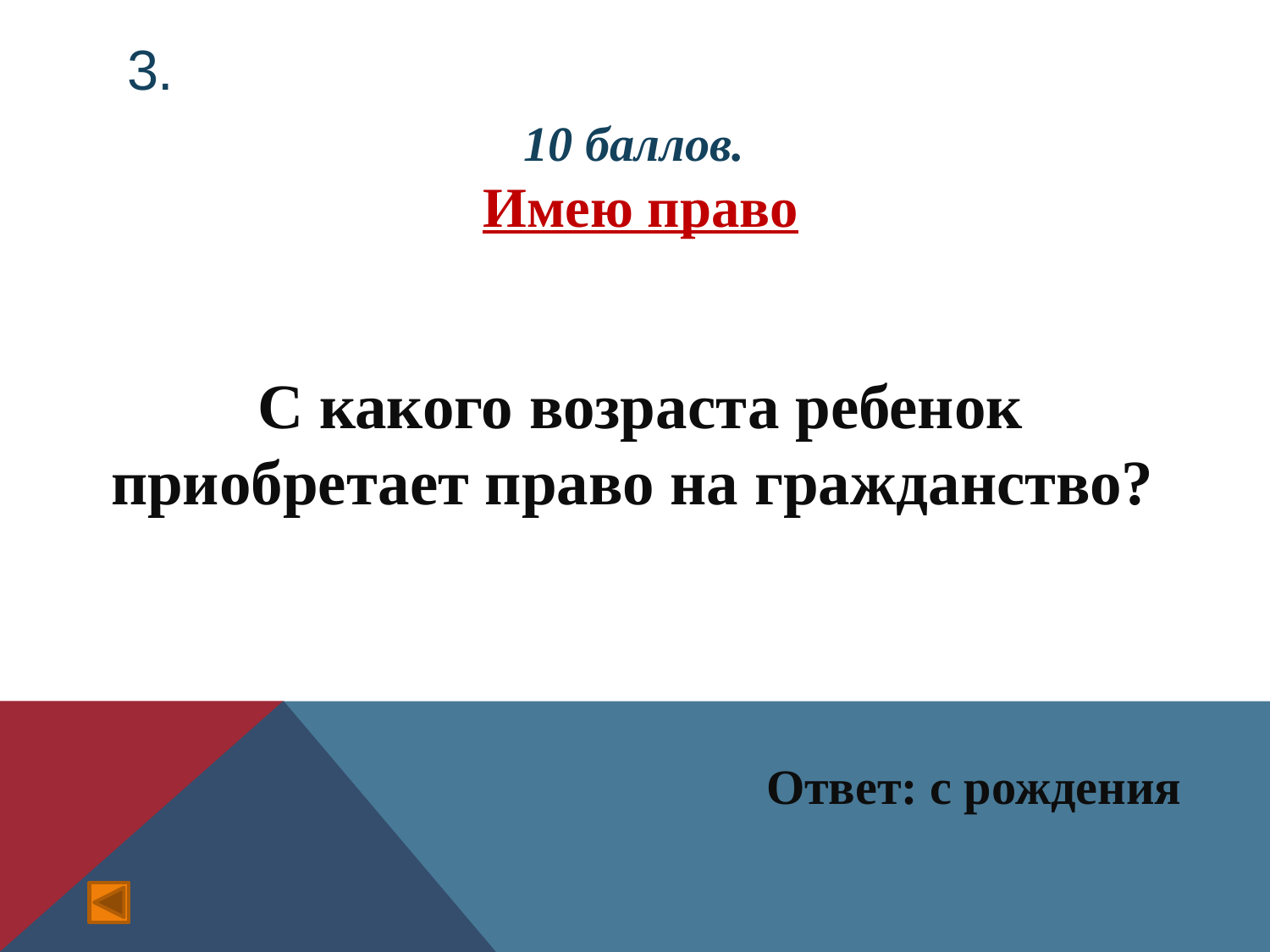

10 баллов.
Имею право

С какого возраста ребенок приобретает право на гражданство?

Ответ: с рождения
# 3.